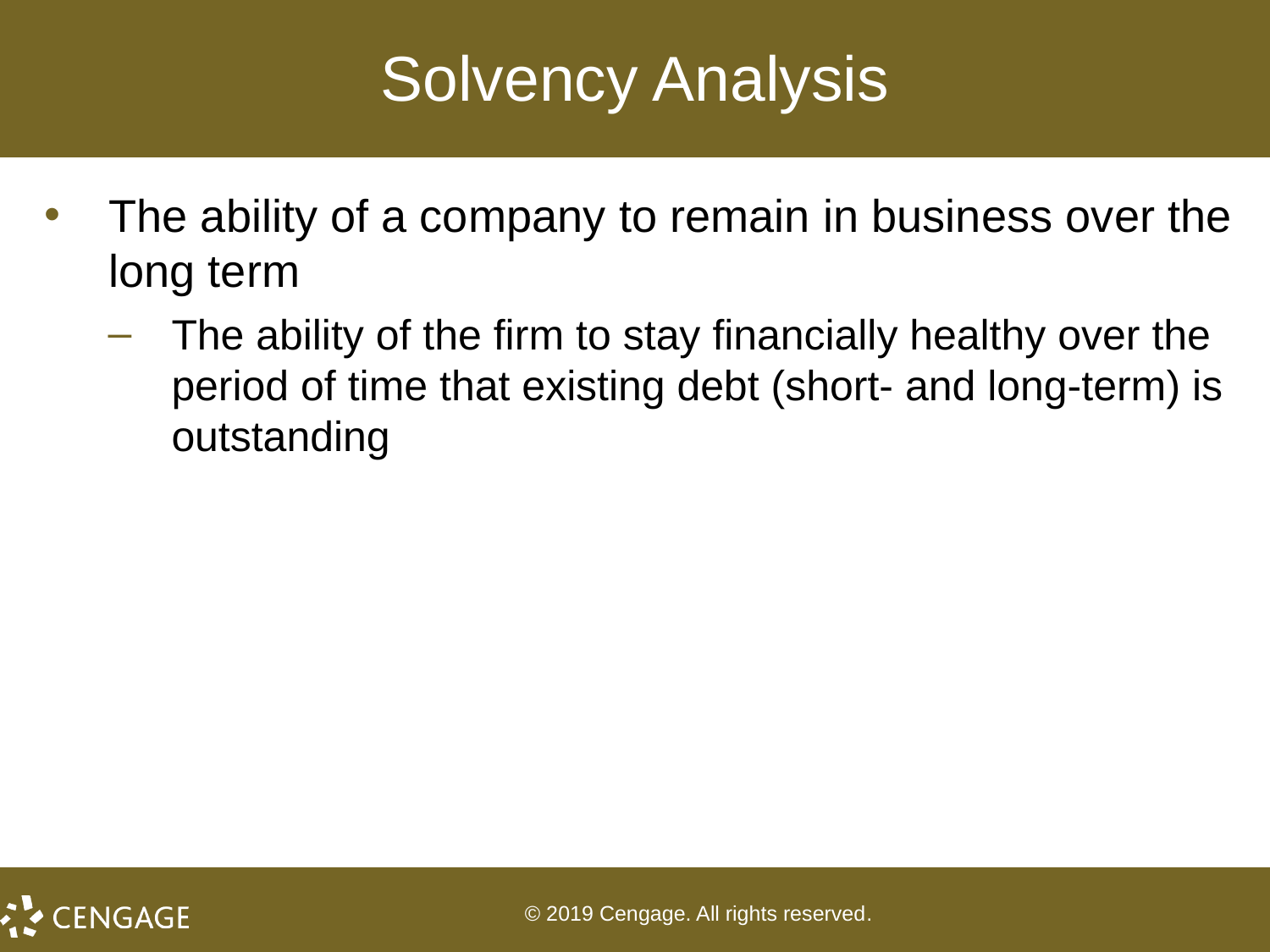

# Solvency Analysis
The ability of a company to remain in business over the long term
The ability of the firm to stay financially healthy over the period of time that existing debt (short- and long-term) is outstanding